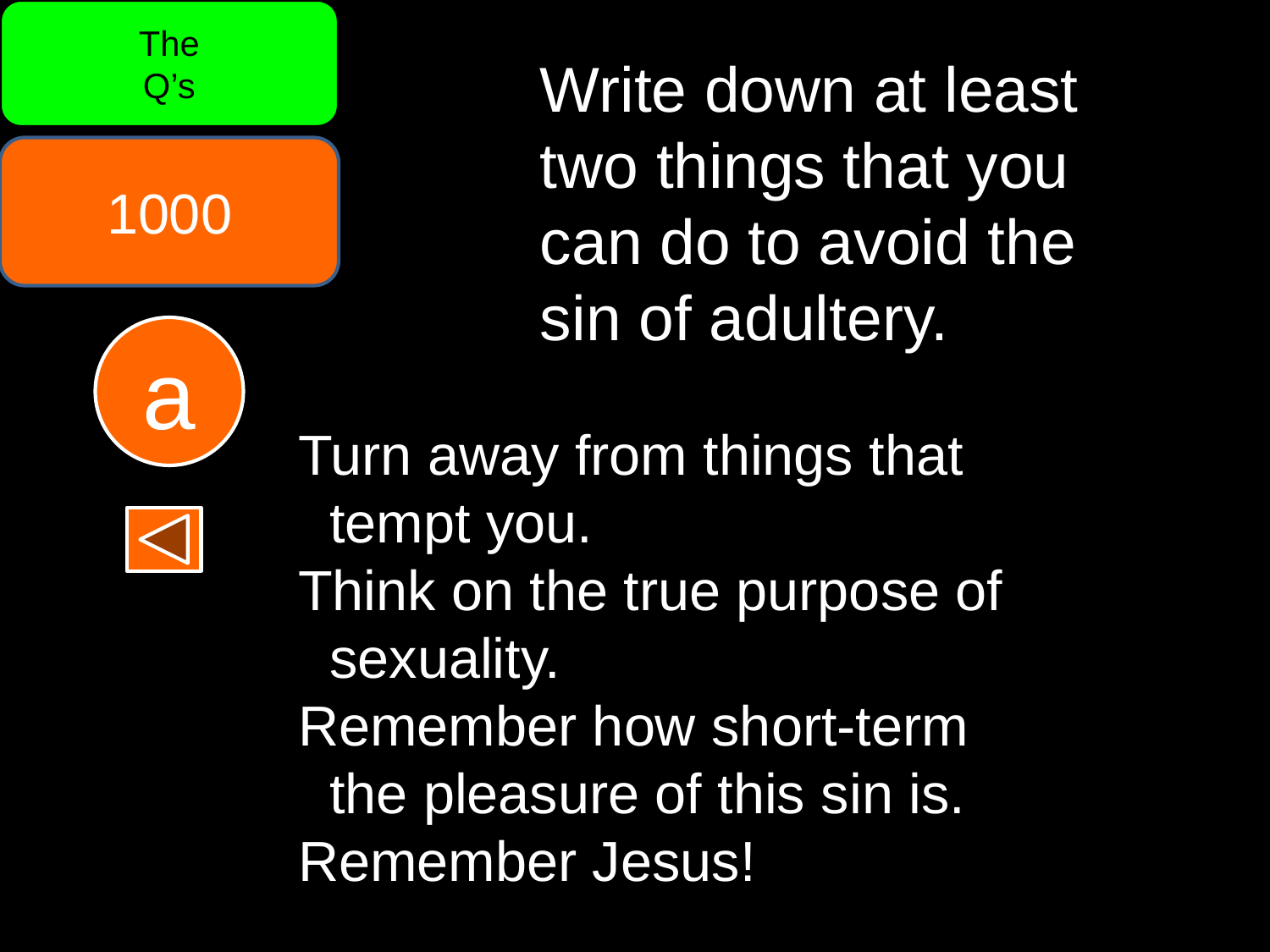

The
Q’s
Write down at least
two things that you
can do to avoid the
sin of adultery.
1000
a
Turn away from things that
  tempt you.
Think on the true purpose of
  sexuality.
Remember how short-term
  the pleasure of this sin is.
Remember Jesus!